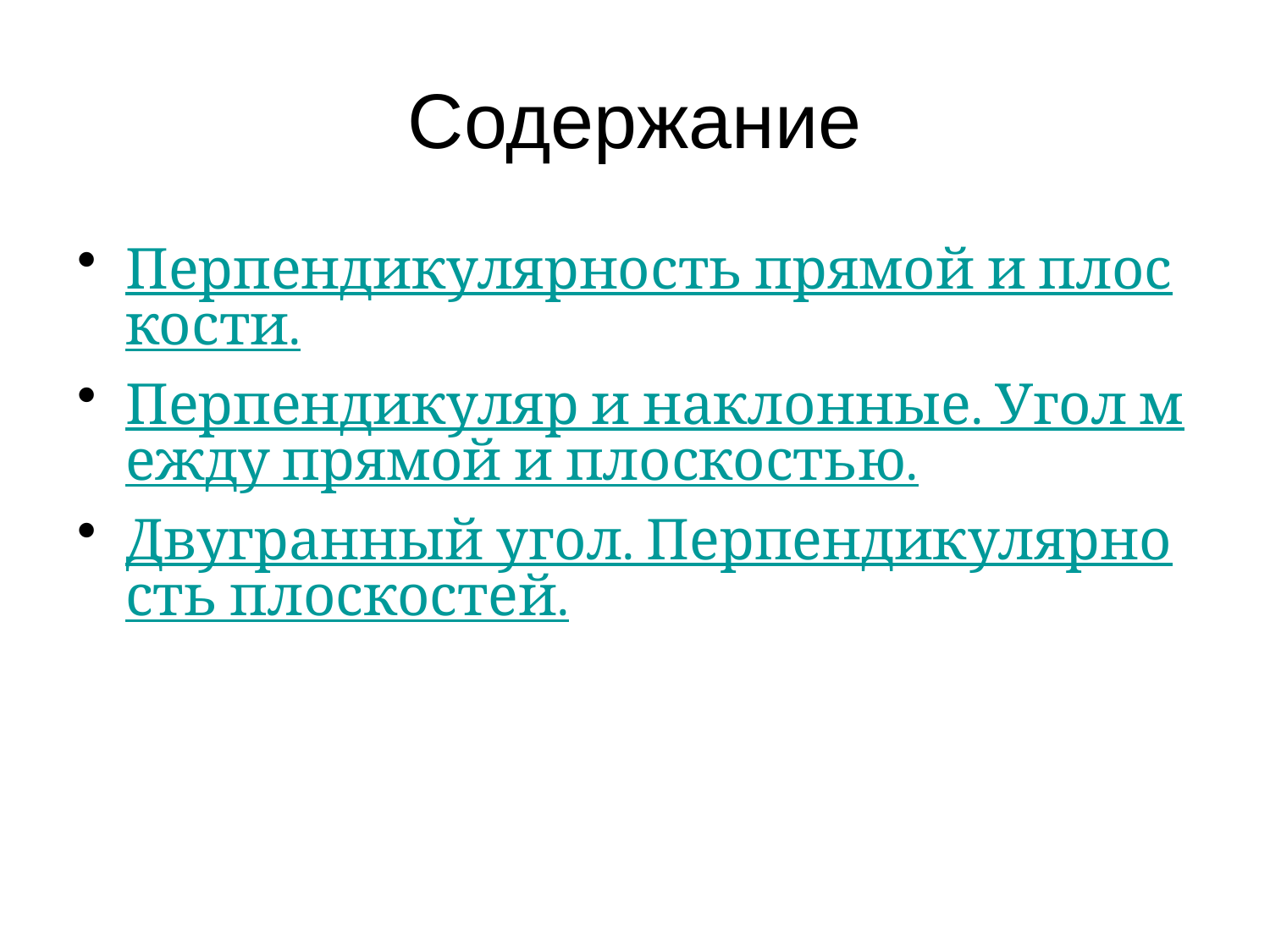

# Содержание
Перпендикулярность прямой и плоскости.
Перпендикуляр и наклонные. Угол между прямой и плоскостью.
Двугранный угол. Перпендикулярность плоскостей.